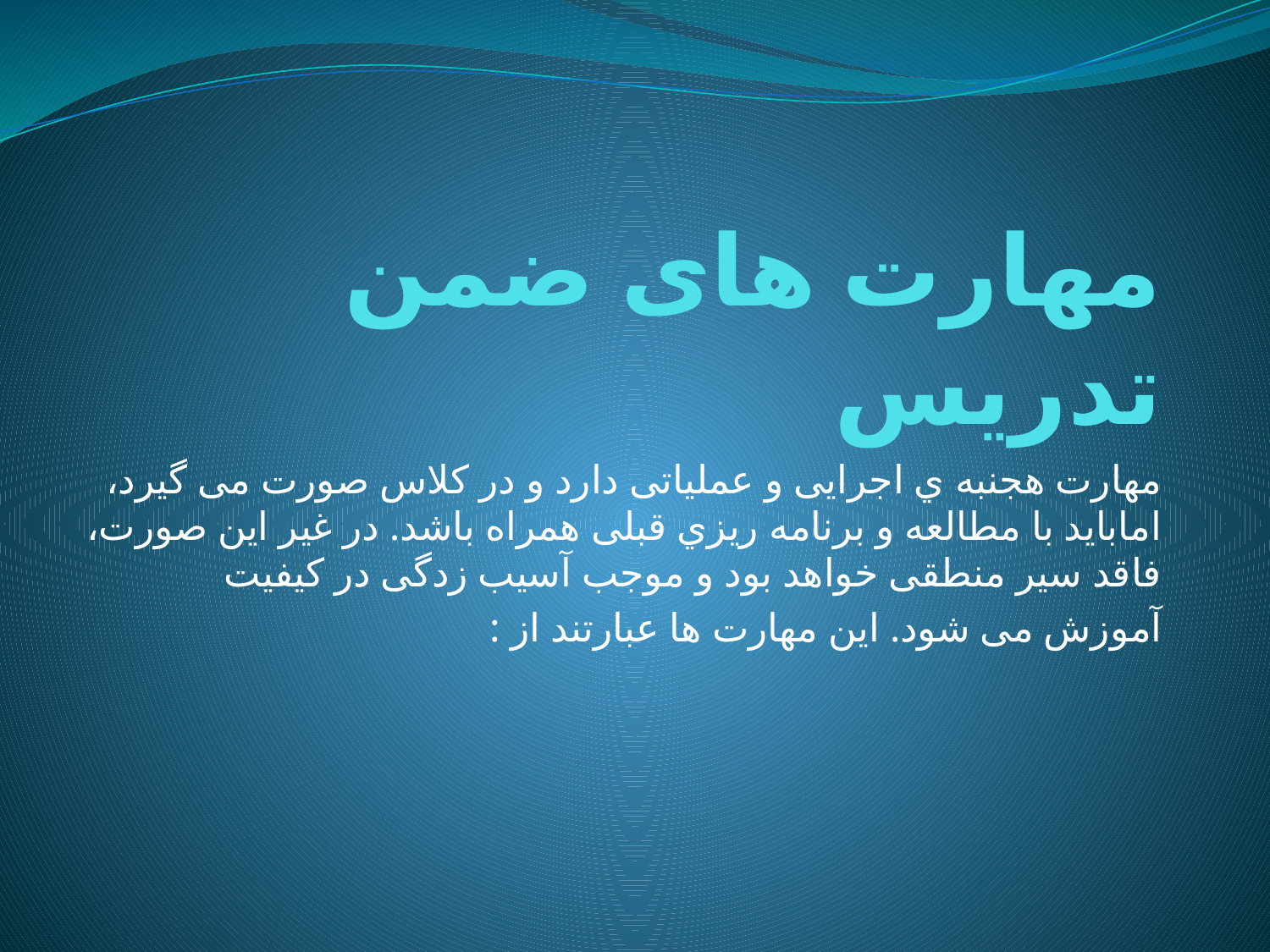

# مهارت های ضمن تدریس
مهارت هجنبه ي اجرایی و عملیاتی دارد و در کلاس صورت می گیرد، اماباید با مطالعه و برنامه ریزي قبلی همراه باشد. در غیر این صورت، فاقد سیر منطقی خواهد بود و موجب آسیب زدگی در کیفیت
آموزش می شود. این مهارت ها عبارتند از :